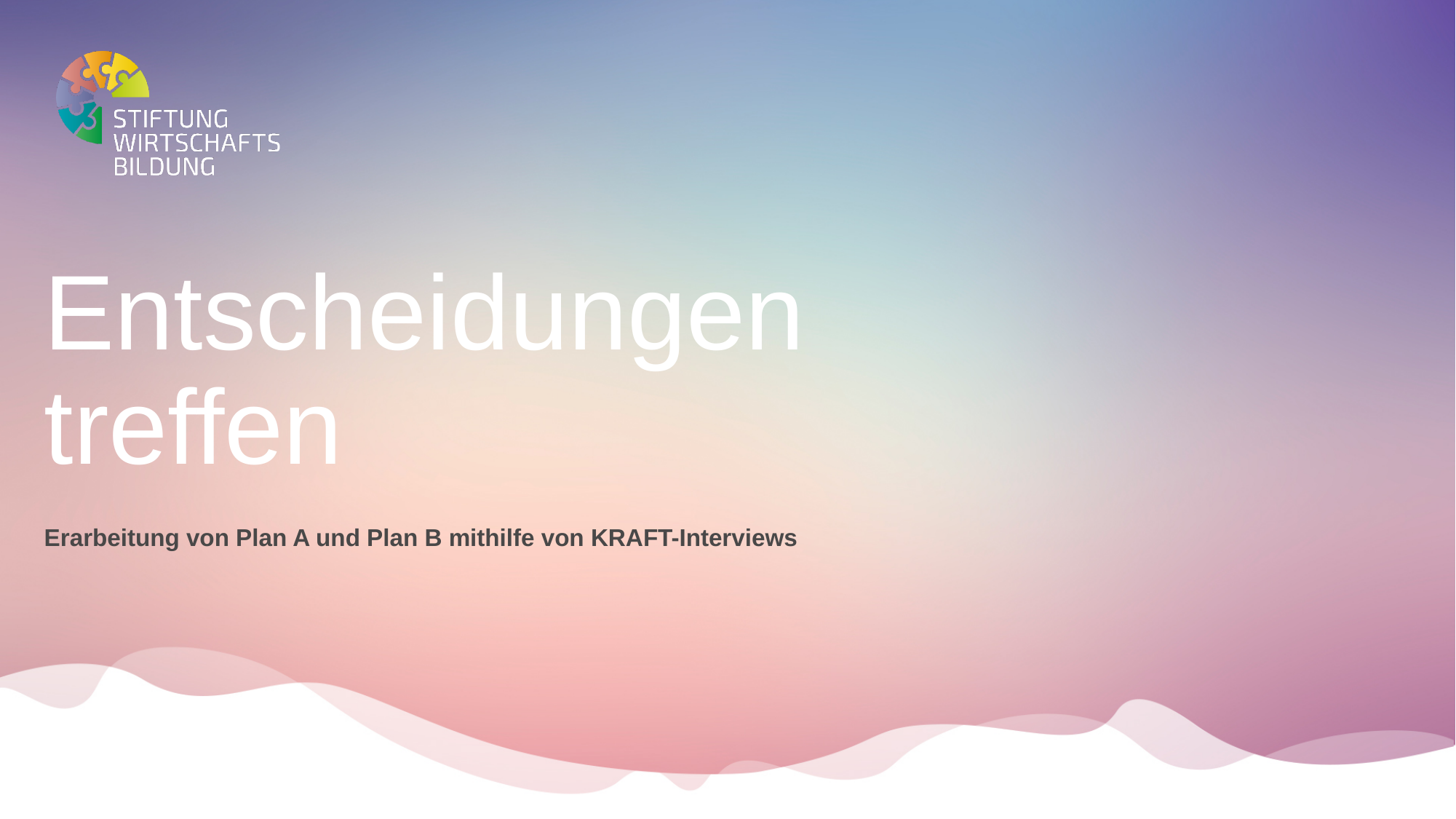

# Entscheidungen treffen
Erarbeitung von Plan A und Plan B mithilfe von KRAFT-Interviews